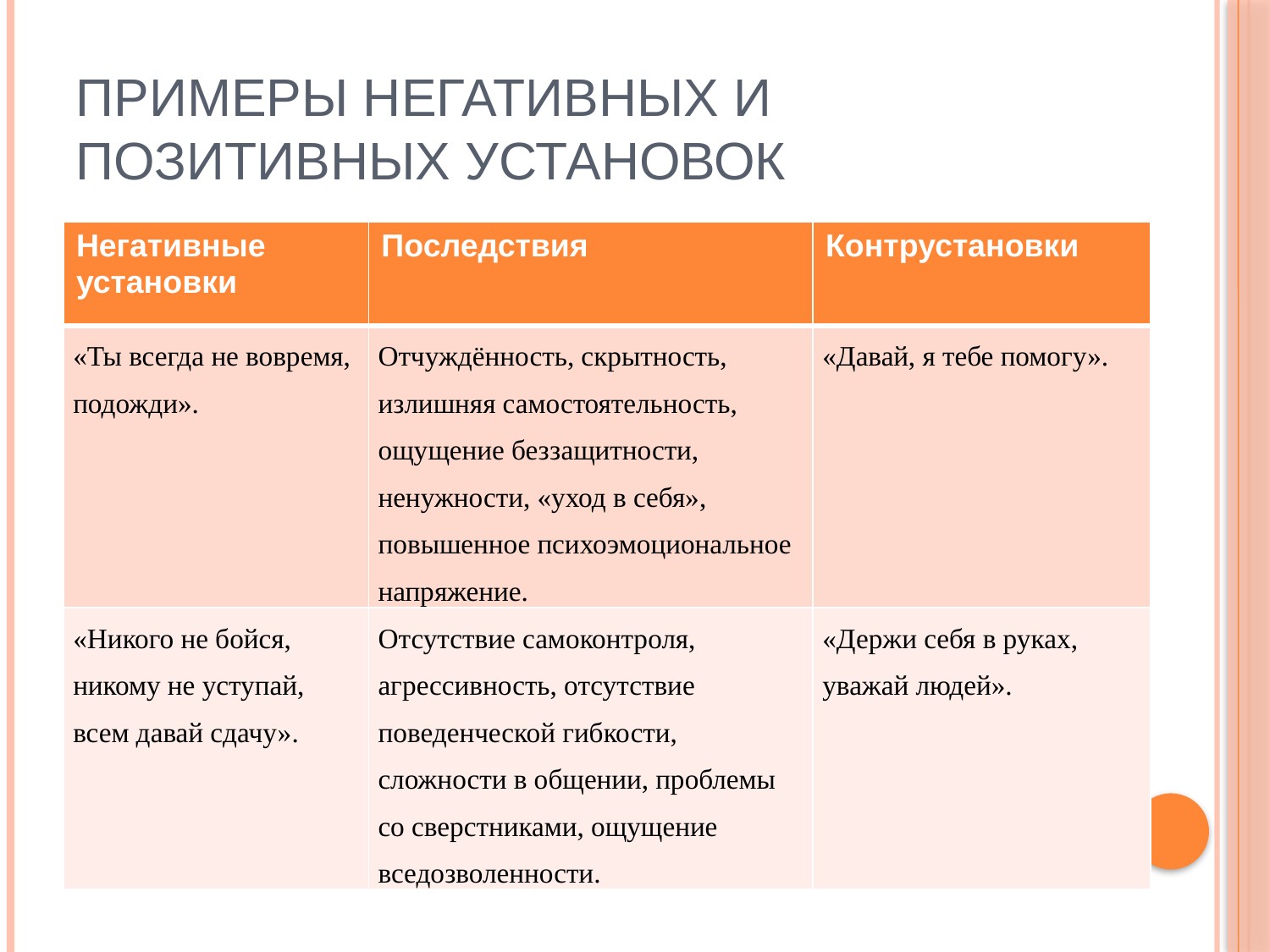

# Примеры негативных и позитивных установок
| Негативные установки | Последствия | Контрустановки |
| --- | --- | --- |
| «Ты всегда не вовремя, подожди». | Отчуждённость, скрытность, излишняя самостоятельность, ощущение беззащитности, ненужности, «уход в себя», повышенное психоэмоциональное напряжение. | «Давай, я тебе помогу». |
| «Никого не бойся, никому не уступай, всем давай сдачу». | Отсутствие самоконтроля, агрессивность, отсутствие поведенческой гибкости, сложности в общении, проблемы со сверстниками, ощущение вседозволенности. | «Держи себя в руках, уважай людей». |